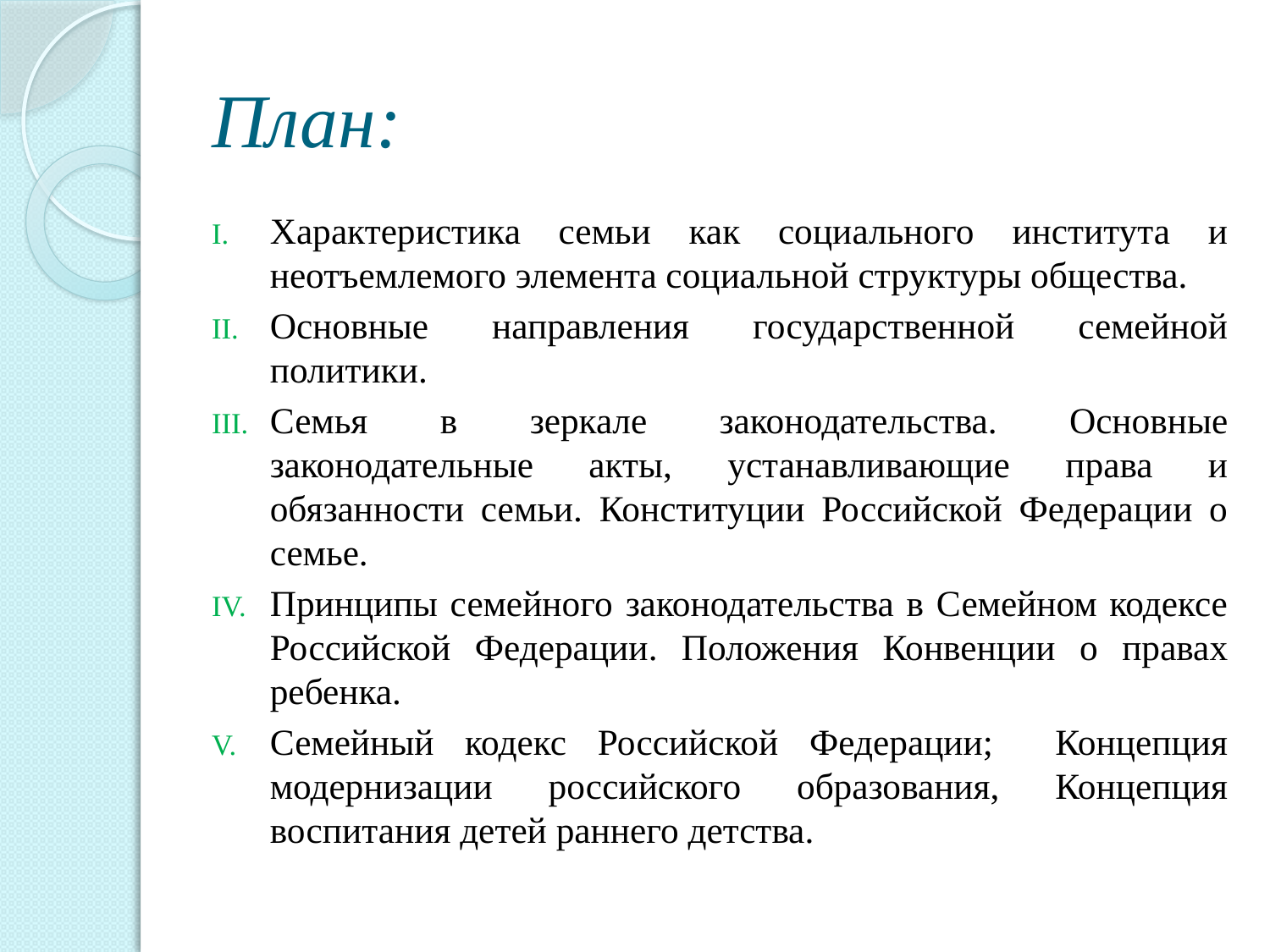

# План:
Характеристика семьи как социального института и неотъемлемого элемента социальной структуры общества.
Основные направления государственной семейной политики.
Семья в зеркале законодательства. Основные законодательные акты, устанавливающие права и обязанности семьи. Конституции Российской Федерации о семье.
Принципы семейного законодательства в Семейном кодексе Российской Федерации. Положения Конвенции о правах ребенка.
Семейный кодекс Российской Федерации;  Концепция модернизации российского образования, Концепция воспитания детей раннего детства.